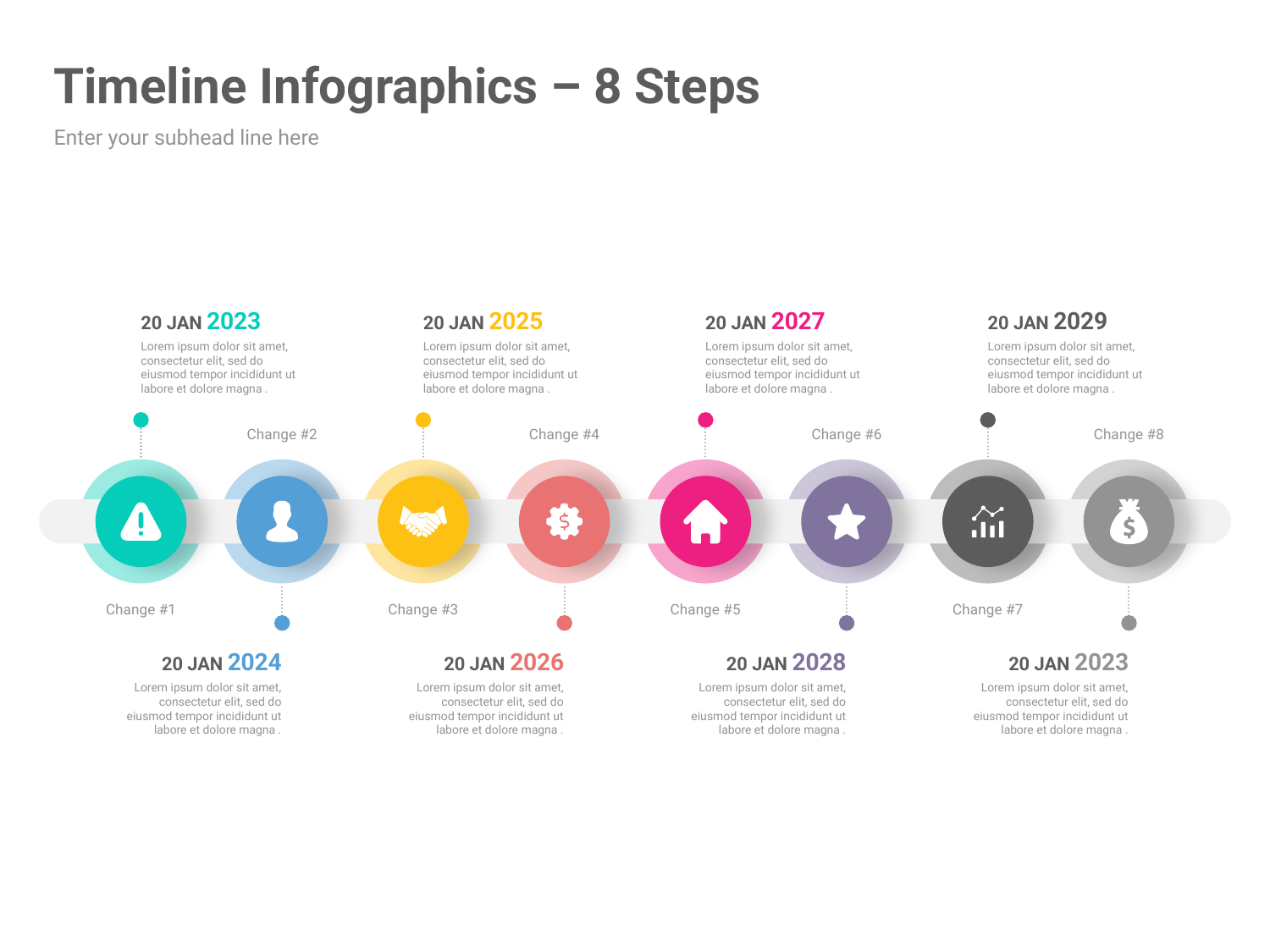

# Timeline Infographics – 8 Steps
Enter your subhead line here
20 JAN 2023
Lorem ipsum dolor sit amet, consectetur elit, sed do eiusmod tempor incididunt ut labore et dolore magna .
20 JAN 2025
Lorem ipsum dolor sit amet, consectetur elit, sed do eiusmod tempor incididunt ut labore et dolore magna .
20 JAN 2027
Lorem ipsum dolor sit amet, consectetur elit, sed do eiusmod tempor incididunt ut labore et dolore magna .
20 JAN 2029
Lorem ipsum dolor sit amet, consectetur elit, sed do eiusmod tempor incididunt ut labore et dolore magna .

Change #2
Change #4
Change #6
Change #8

Change #1
Change #3
Change #5
Change #7
20 JAN 2024
Lorem ipsum dolor sit amet, consectetur elit, sed do eiusmod tempor incididunt ut labore et dolore magna .
20 JAN 2026
Lorem ipsum dolor sit amet, consectetur elit, sed do eiusmod tempor incididunt ut labore et dolore magna .
20 JAN 2028
Lorem ipsum dolor sit amet, consectetur elit, sed do eiusmod tempor incididunt ut labore et dolore magna .
20 JAN 2023
Lorem ipsum dolor sit amet, consectetur elit, sed do eiusmod tempor incididunt ut labore et dolore magna .